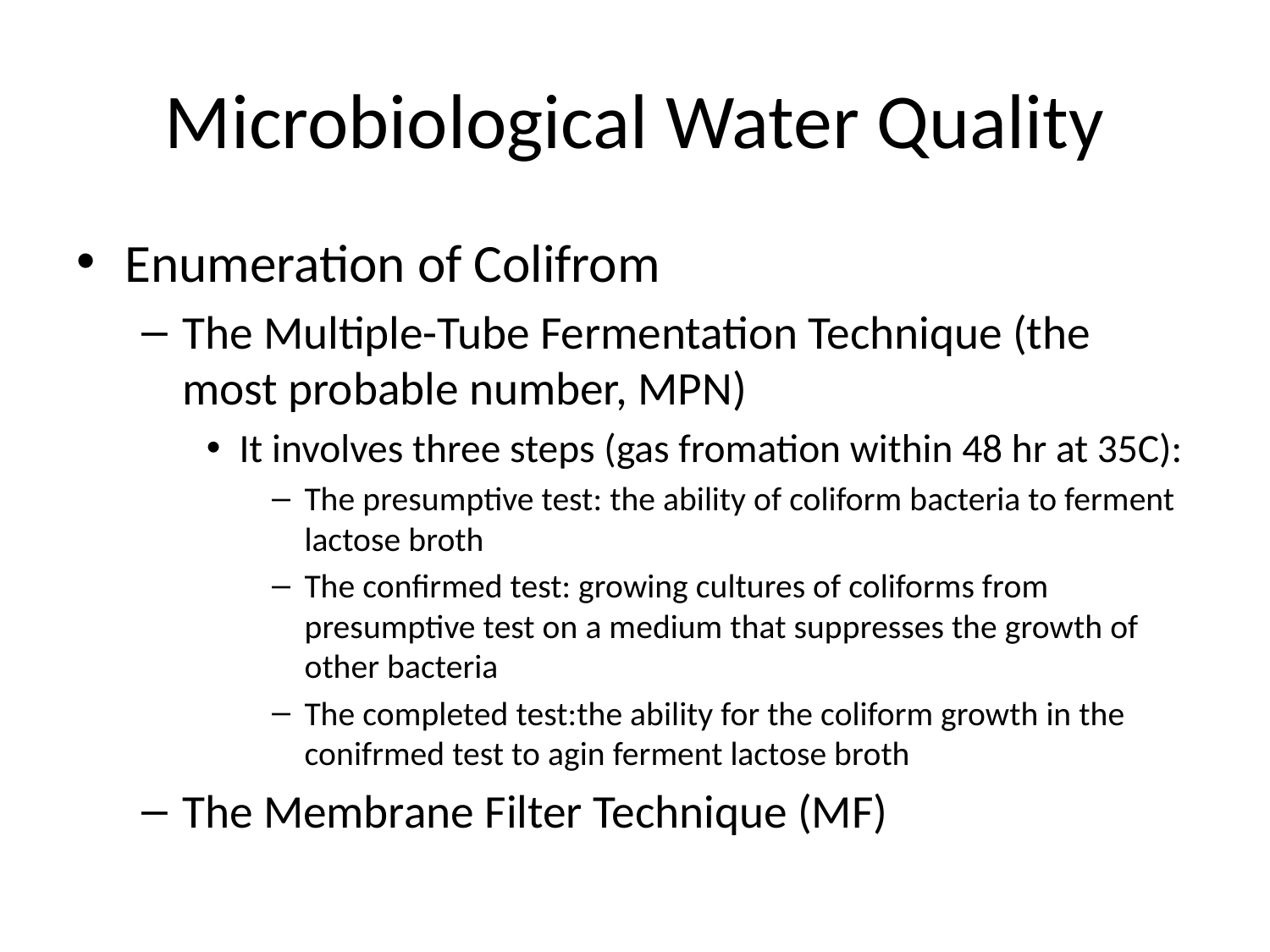

# Microbiological Water Quality
Enumeration of Colifrom
The Multiple-Tube Fermentation Technique (the most probable number, MPN)
It involves three steps (gas fromation within 48 hr at 35C):
The presumptive test: the ability of coliform bacteria to ferment lactose broth
The confirmed test: growing cultures of coliforms from presumptive test on a medium that suppresses the growth of other bacteria
The completed test:the ability for the coliform growth in the conifrmed test to agin ferment lactose broth
The Membrane Filter Technique (MF)